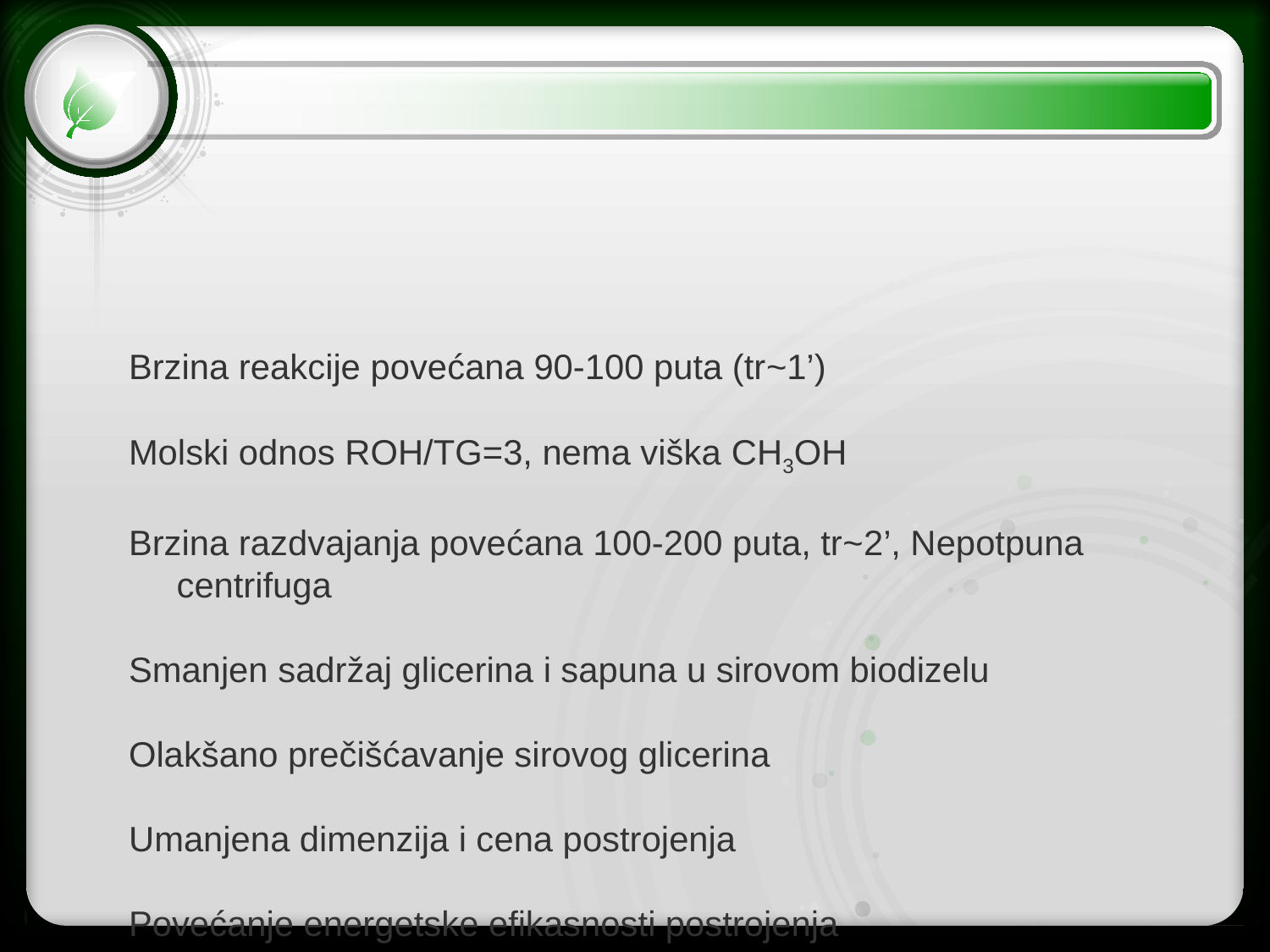

Brzina reakcije povećana 90-100 puta (tr~1’)

Molski odnos ROH/TG=3, nema viška CH3OH

Brzina razdvajanja povećana 100-200 puta, tr~2’, Nepotpuna centrifuga

Smanjen sadržaj glicerina i sapuna u sirovom biodizelu

Olakšano prečišćavanje sirovog glicerina

Umanjena dimenzija i cena postrojenja

Povećanje energetske efikasnosti postrojenja